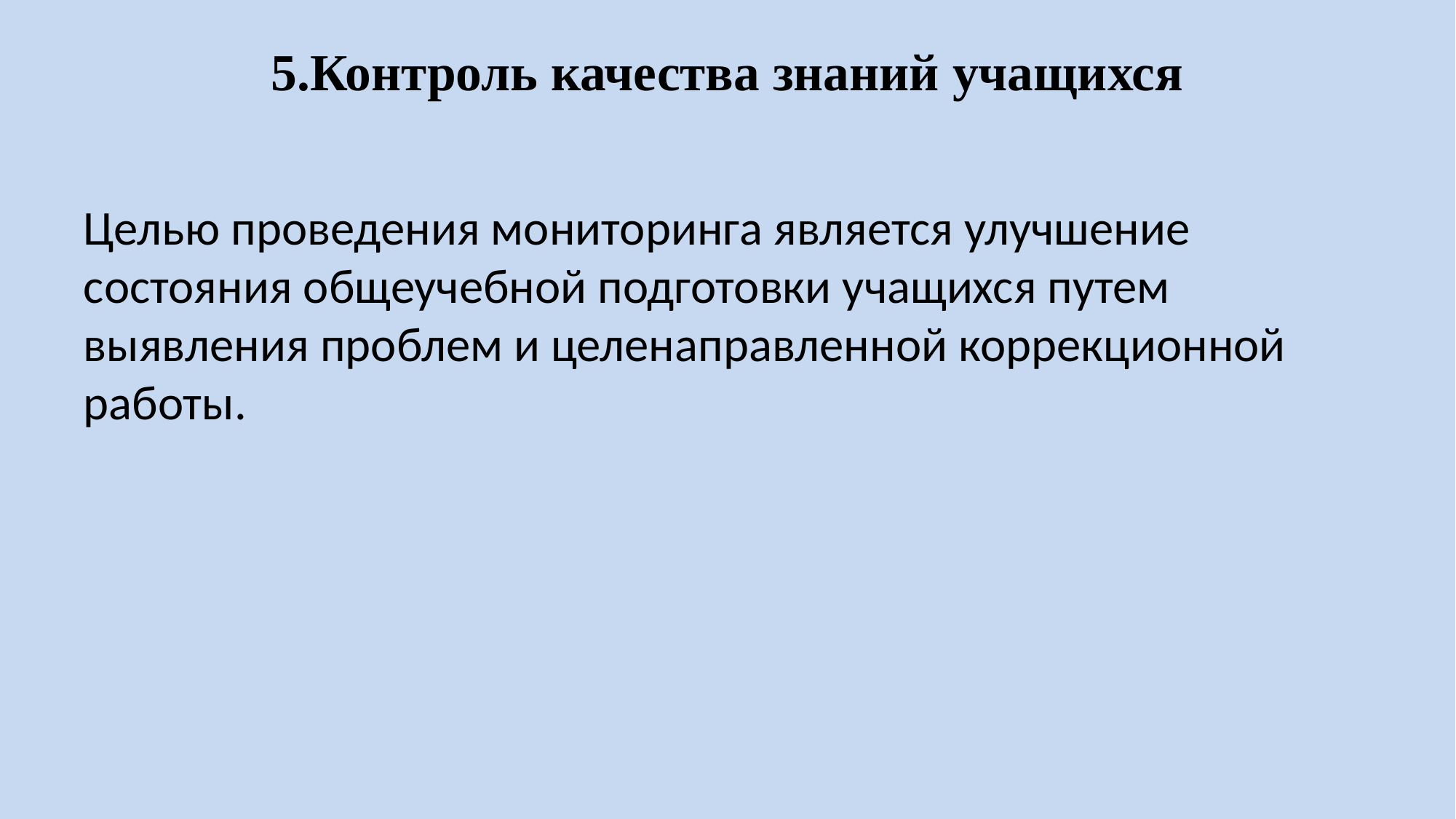

# 5.Контроль качества знаний учащихся
Целью проведения мониторинга является улучшение состояния общеучебной подготовки учащихся путем выявления проблем и целенаправленной коррекционной работы.